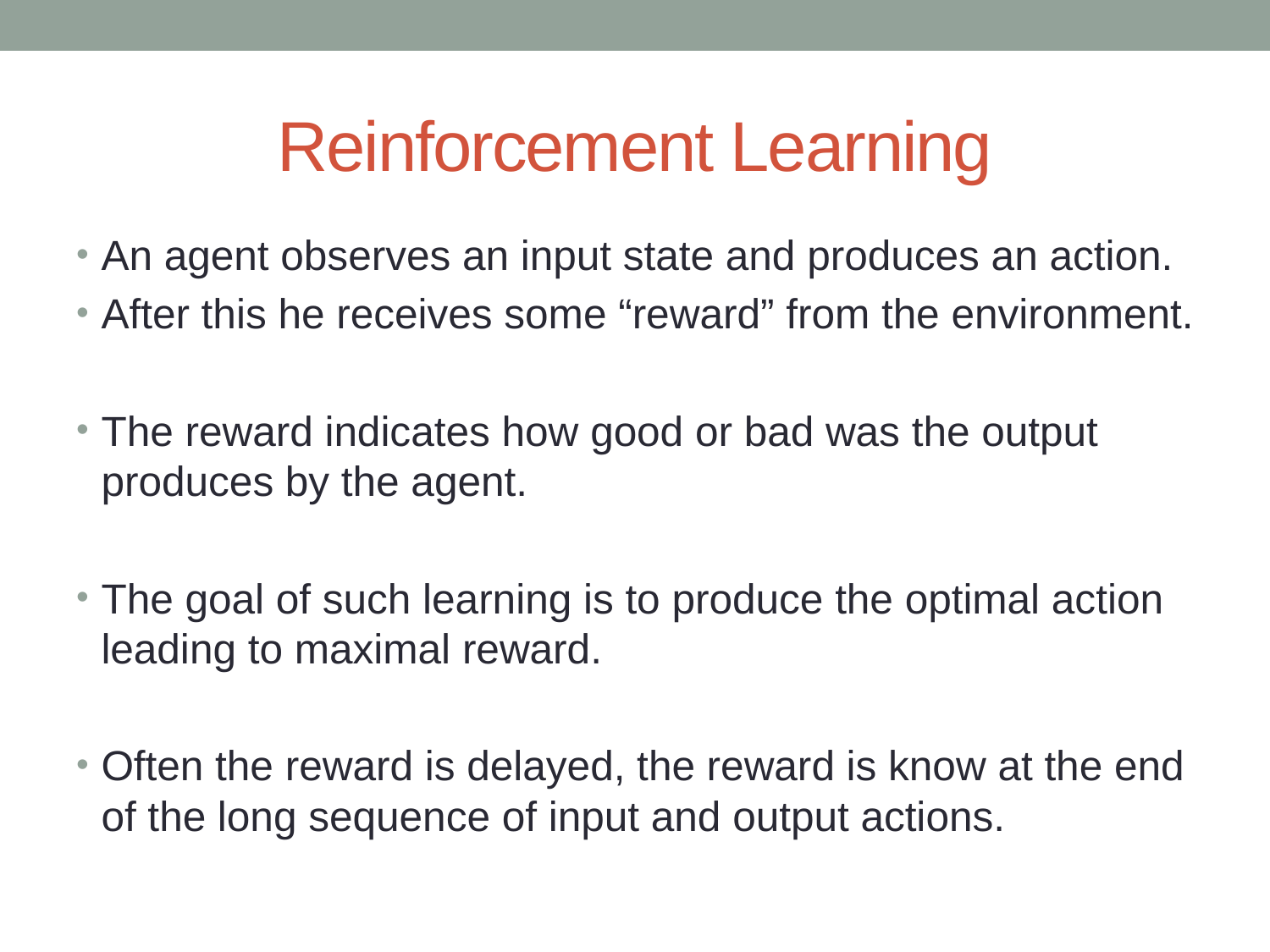

# Reinforcement Learning
An agent observes an input state and produces an action.
After this he receives some “reward” from the environment.

The reward indicates how good or bad was the output produces by the agent.

The goal of such learning is to produce the optimal action leading to maximal reward.

Often the reward is delayed, the reward is know at the end of the long sequence of input and output actions.